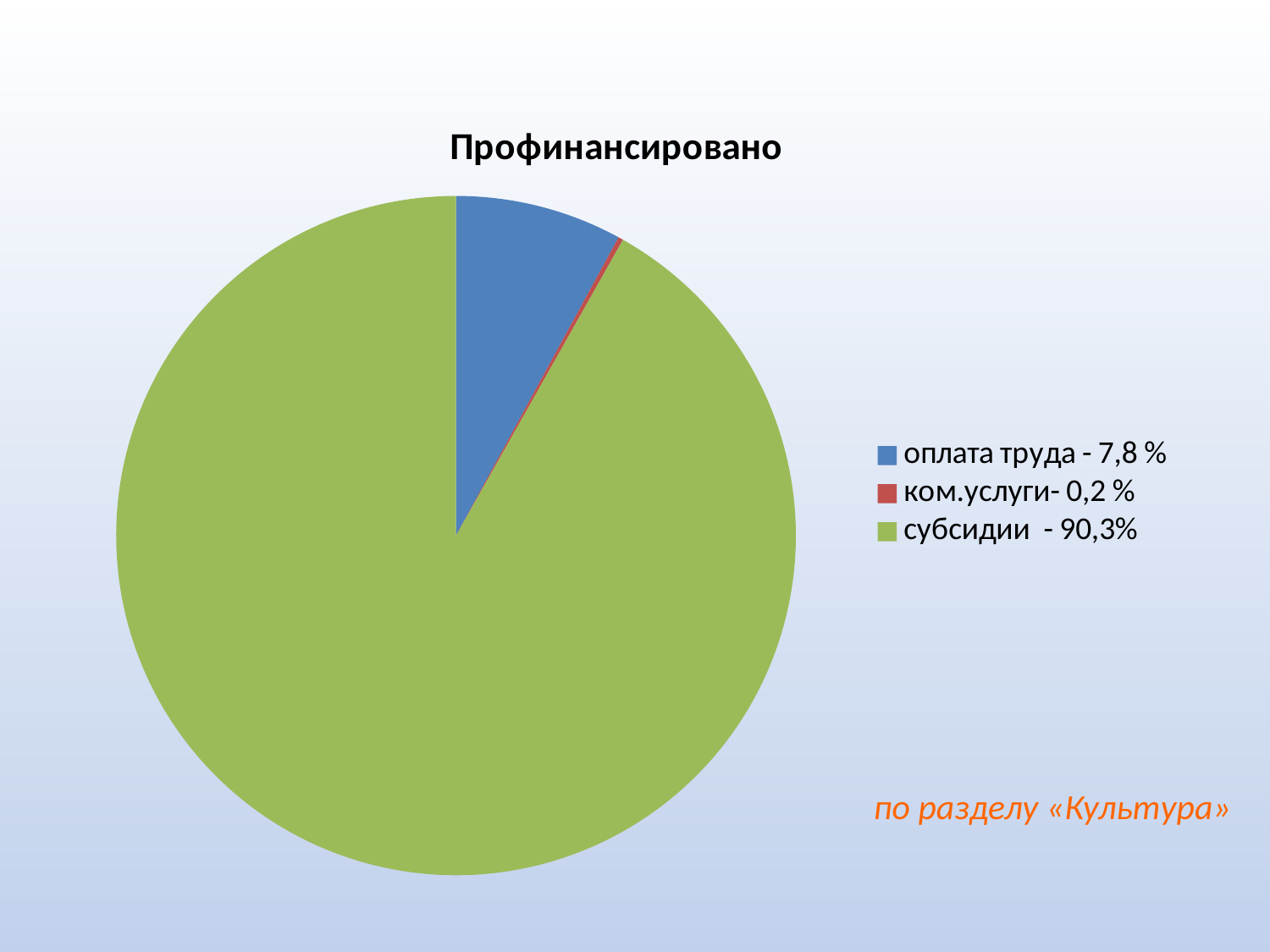

### Chart:

| Category | Профинансировано |
|---|---|
| оплата труда - 7,8 % | 2868.4 |
| ком.услуги- 0,2 % | 85.4 |
| субсидии  - 90,3% | 33163.9 |
по разделу «Культура»